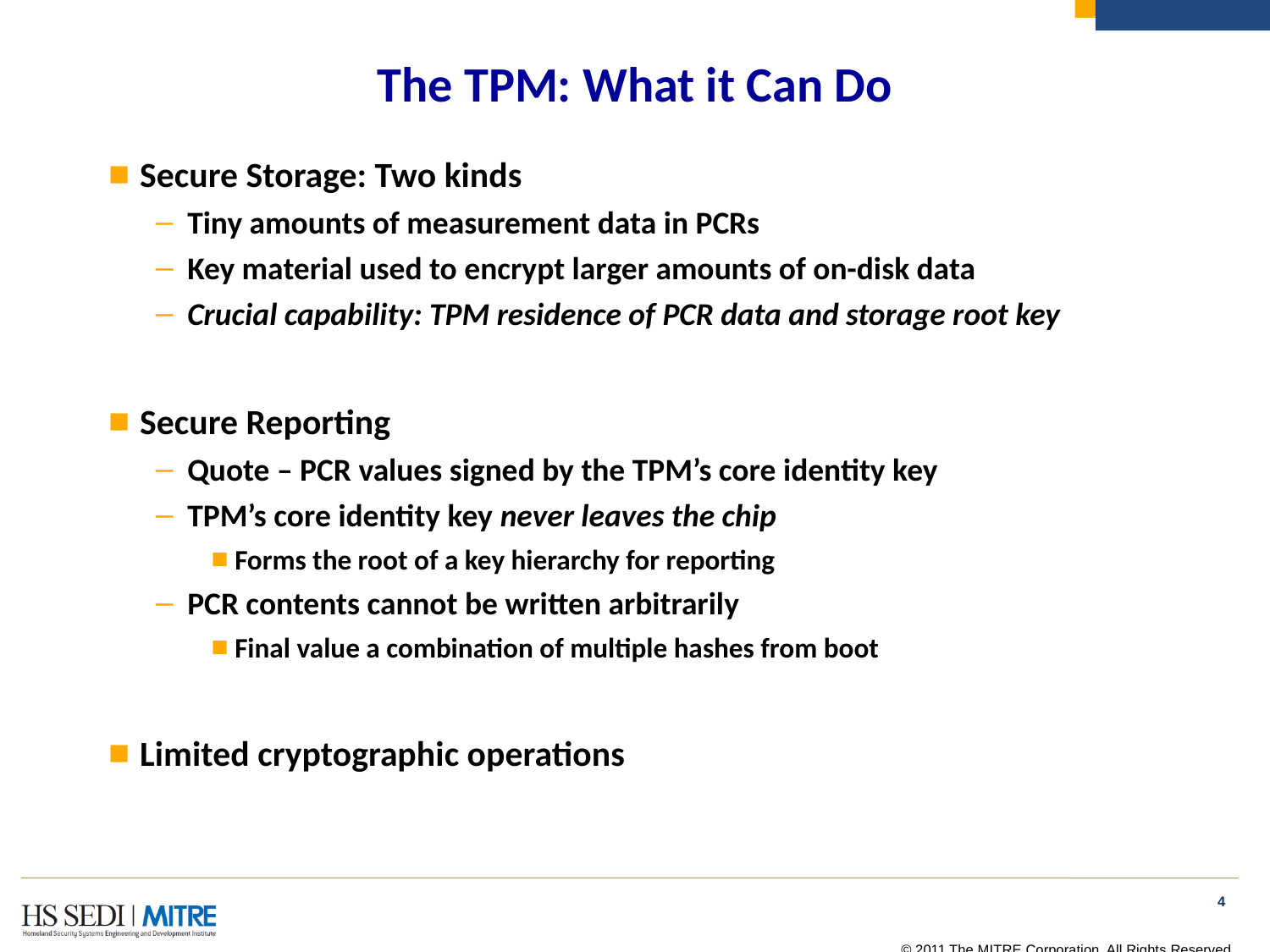

# The TPM: What it Can Do
Secure Storage: Two kinds
Tiny amounts of measurement data in PCRs
Key material used to encrypt larger amounts of on-disk data
Crucial capability: TPM residence of PCR data and storage root key

Secure Reporting
Quote – PCR values signed by the TPM’s core identity key
TPM’s core identity key never leaves the chip
Forms the root of a key hierarchy for reporting
PCR contents cannot be written arbitrarily
Final value a combination of multiple hashes from boot

Limited cryptographic operations
4